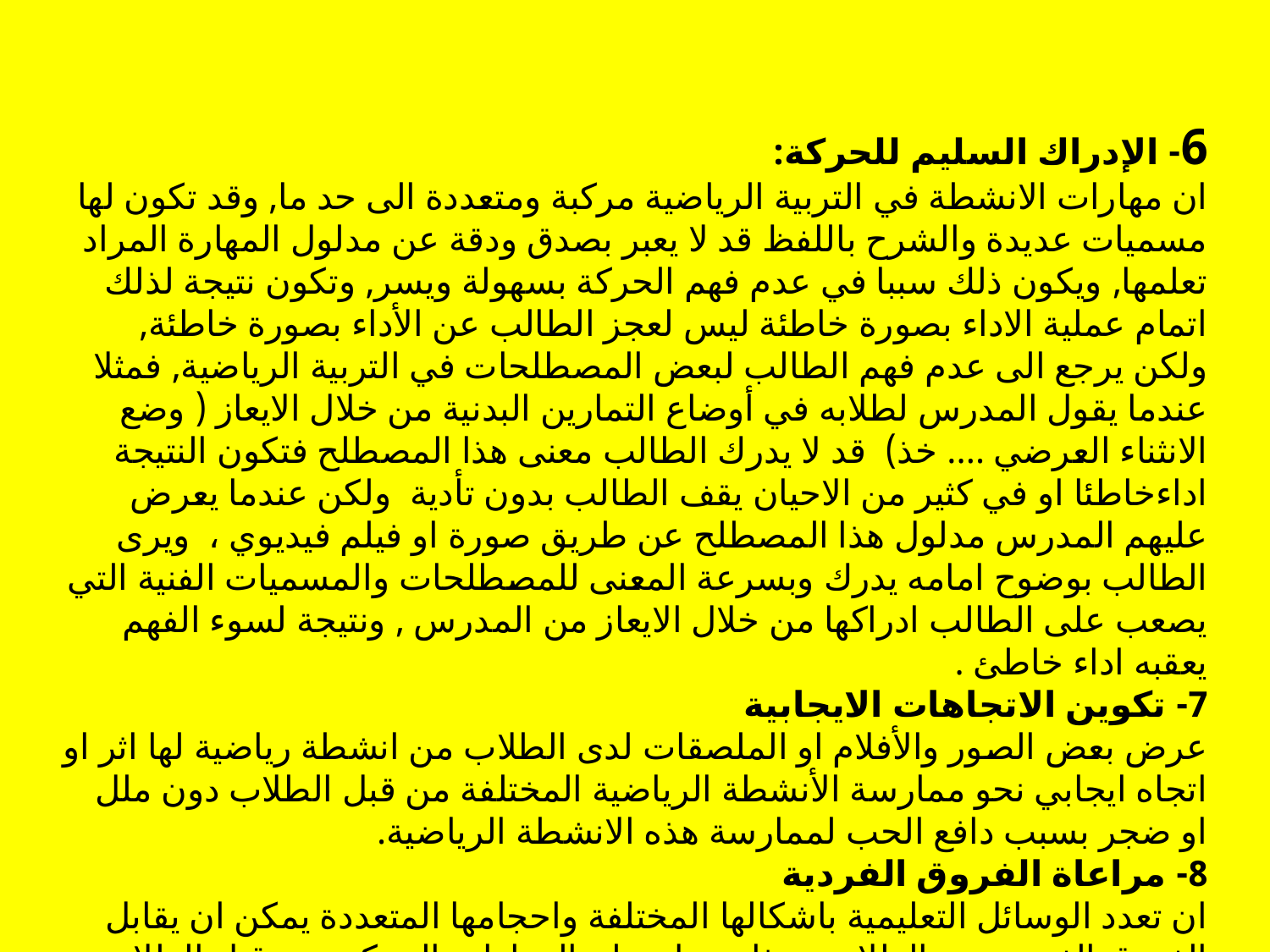

6- الإدراك السليم للحركة:
ان مهارات الانشطة في التربية الرياضية مركبة ومتعددة الى حد ما, وقد تكون لها مسميات عديدة والشرح باللفظ قد لا يعبر بصدق ودقة عن مدلول المهارة المراد تعلمها, ويكون ذلك سببا في عدم فهم الحركة بسهولة ويسر, وتكون نتيجة لذلك اتمام عملية الاداء بصورة خاطئة ليس لعجز الطالب عن الأداء بصورة خاطئة, ولكن يرجع الى عدم فهم الطالب لبعض المصطلحات في التربية الرياضية, فمثلا عندما يقول المدرس لطلابه في أوضاع التمارين البدنية من خلال الايعاز ( وضع الانثناء العرضي .... خذ)  قد لا يدرك الطالب معنى هذا المصطلح فتكون النتيجة اداءخاطئا او في كثير من الاحيان يقف الطالب بدون تأدية  ولكن عندما يعرض عليهم المدرس مدلول هذا المصطلح عن طريق صورة او فيلم فيديوي ،  ويرى الطالب بوضوح امامه يدرك وبسرعة المعنى للمصطلحات والمسميات الفنية التي يصعب على الطالب ادراكها من خلال الايعاز من المدرس , ونتيجة لسوء الفهم يعقبه اداء خاطئ .
7- تكوين الاتجاهات الايجابية
عرض بعض الصور والأفلام او الملصقات لدى الطلاب من انشطة رياضية لها اثر او اتجاه ايجابي نحو ممارسة الأنشطة الرياضية المختلفة من قبل الطلاب دون ملل او ضجر بسبب دافع الحب لممارسة هذه الانشطة الرياضية.
8- مراعاة الفروق الفردية
ان تعدد الوسائل التعليمية باشكالها المختلفة واحجامها المتعددة يمكن ان يقابل الفروق الفردية بين الطلاب وهذا يسهل تعلم المهارات الحركية من قبل الطلاب, خاصة وان تعلم المهارات الحركية على أختلاف التباين بين الطلاب عند استخدامهم للوسائل التعليمية المتعددة تساعد كل طالب على تفهم واداء الحركات بسهولة.